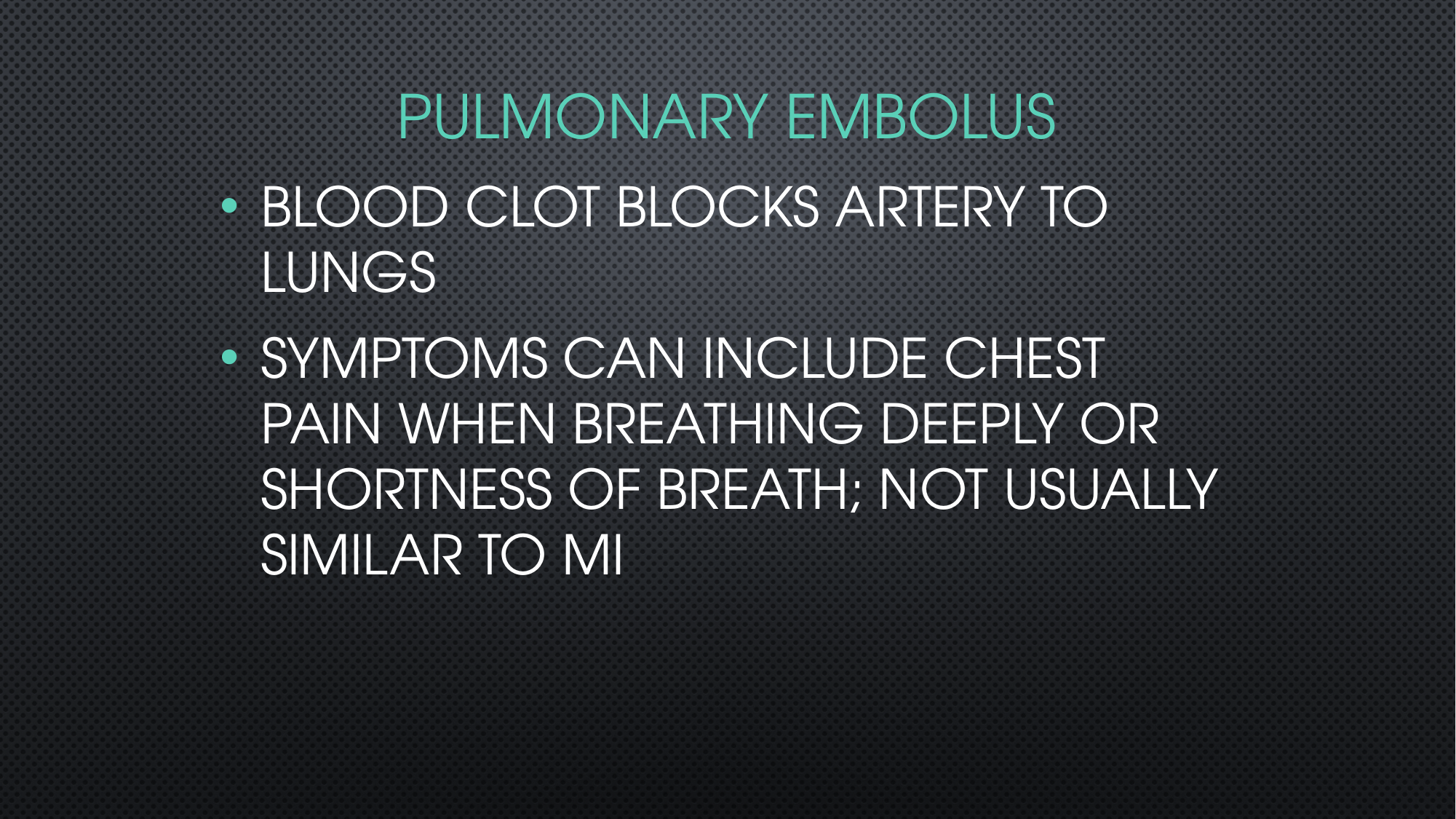

# Pulmonary embolus
Blood clot blocks artery to lungs
Symptoms can include chest pain when breathing deeply or shortness of breath; not usually similar to MI